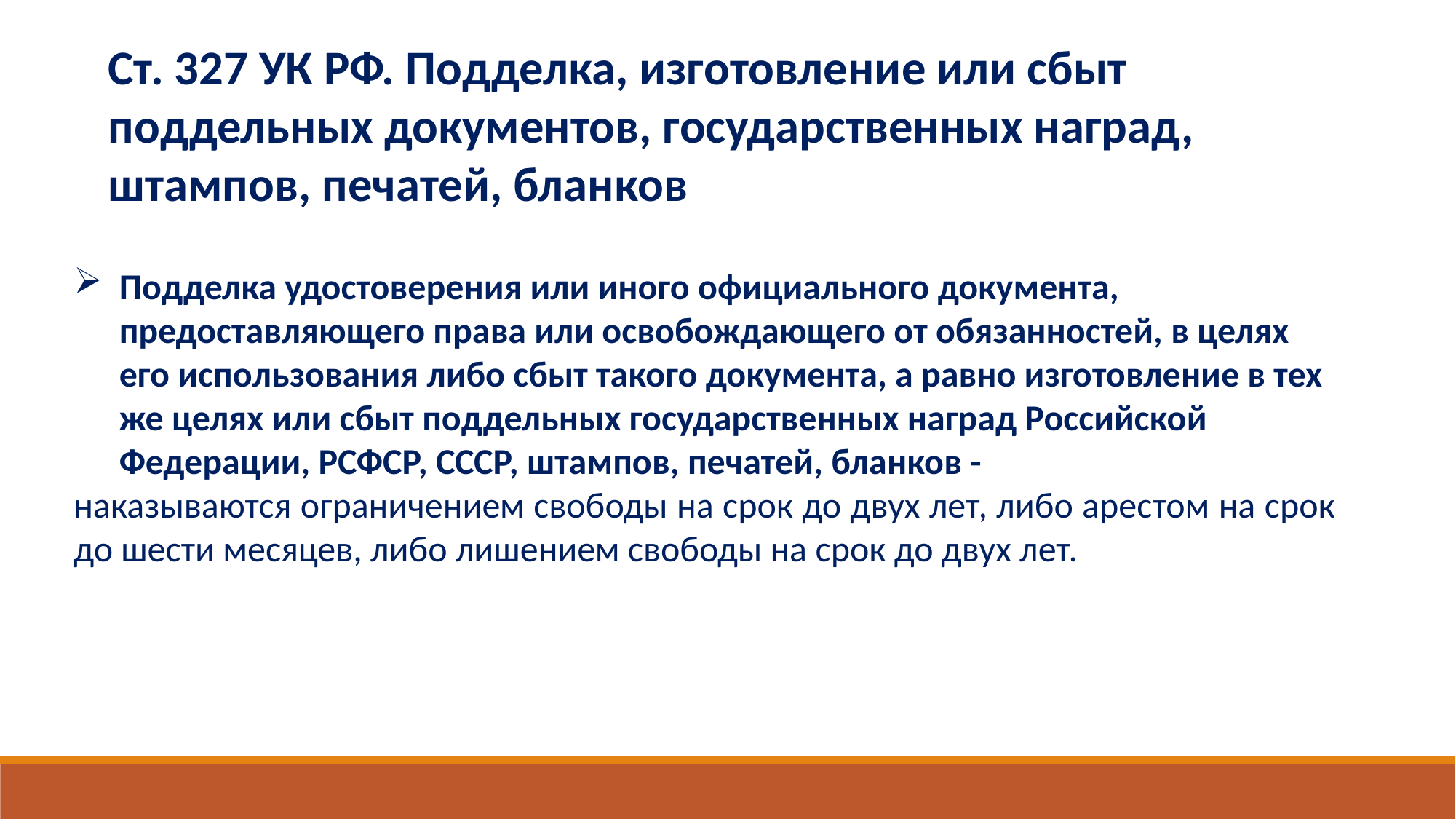

Ст. 327 УК РФ. Подделка, изготовление или сбыт поддельных документов, государственных наград, штампов, печатей, бланков
Подделка удостоверения или иного официального документа, предоставляющего права или освобождающего от обязанностей, в целях его использования либо сбыт такого документа, а равно изготовление в тех же целях или сбыт поддельных государственных наград Российской Федерации, РСФСР, СССР, штампов, печатей, бланков -
наказываются ограничением свободы на срок до двух лет, либо арестом на срок до шести месяцев, либо лишением свободы на срок до двух лет.